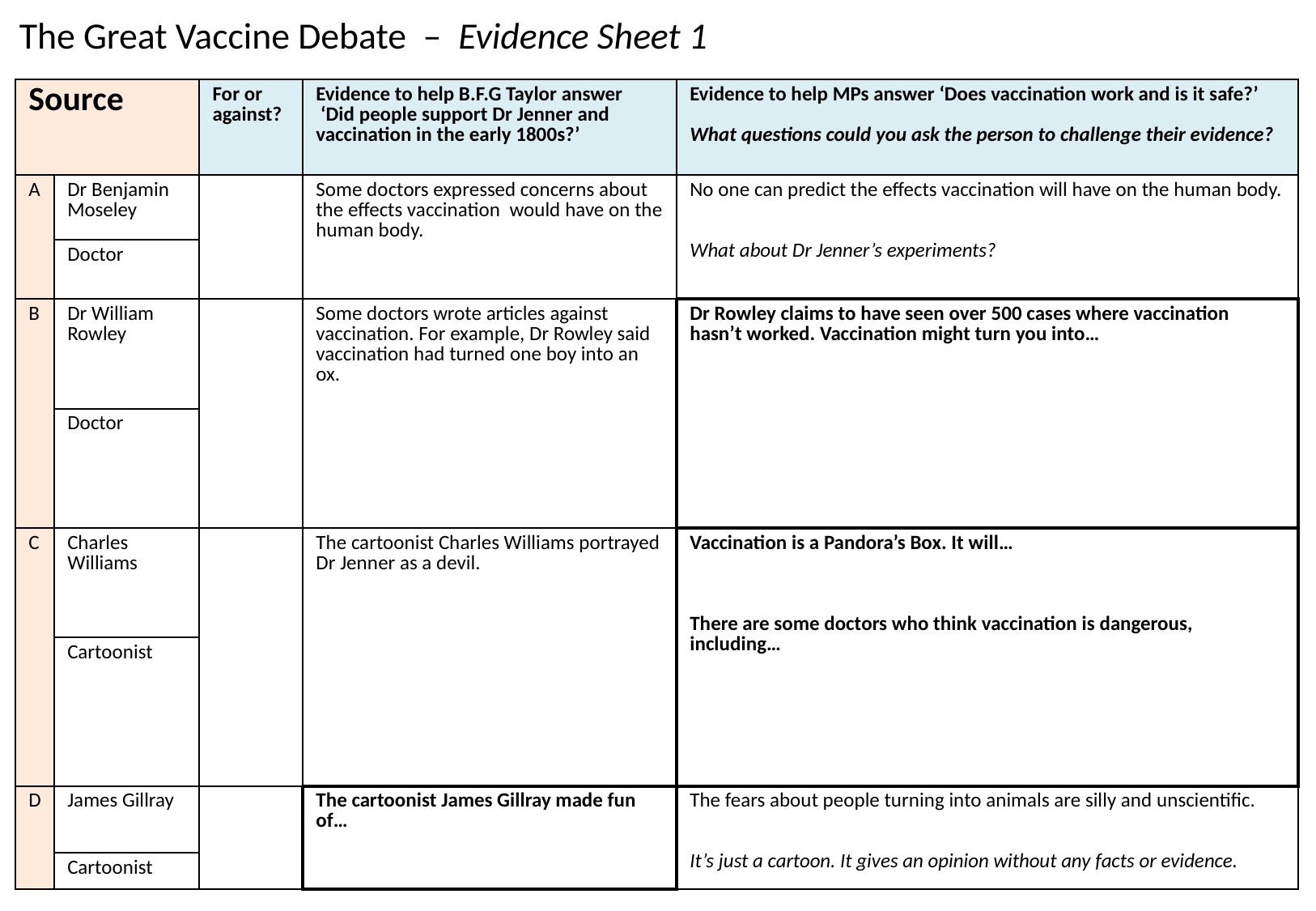

The Great Vaccine Debate  –  Evidence Sheet 1
| Source |  | For or against? | Evidence to help B.F.G Taylor answer ‘Did people support Dr Jenner and vaccination in the early 1800s?’ | Evidence to help MPs answer ‘Does vaccination work and is it safe?’ What questions could you ask the person to challenge their evidence? |
| --- | --- | --- | --- | --- |
| A | Dr Benjamin Moseley |  | Some doctors expressed concerns about the effects vaccination would have on the human body. | No one can predict the effects vaccination will have on the human body. What about Dr Jenner’s experiments? |
|  | Doctor |  |  |  |
| B | Dr William Rowley |  | Some doctors wrote articles against vaccination. For example, Dr Rowley said vaccination had turned one boy into an ox. | Dr Rowley claims to have seen over 500 cases where vaccination hasn’t worked. Vaccination might turn you into… |
|  | Doctor |  |  |  |
| C | Charles Williams |  | The cartoonist Charles Williams portrayed Dr Jenner as a devil. | Vaccination is a Pandora’s Box. It will… There are some doctors who think vaccination is dangerous, including… |
|  | Cartoonist |  |  |  |
| D | James Gillray |  | The cartoonist James Gillray made fun of… | The fears about people turning into animals are silly and unscientific. It’s just a cartoon. It gives an opinion without any facts or evidence. |
|  | Cartoonist |  |  |  |